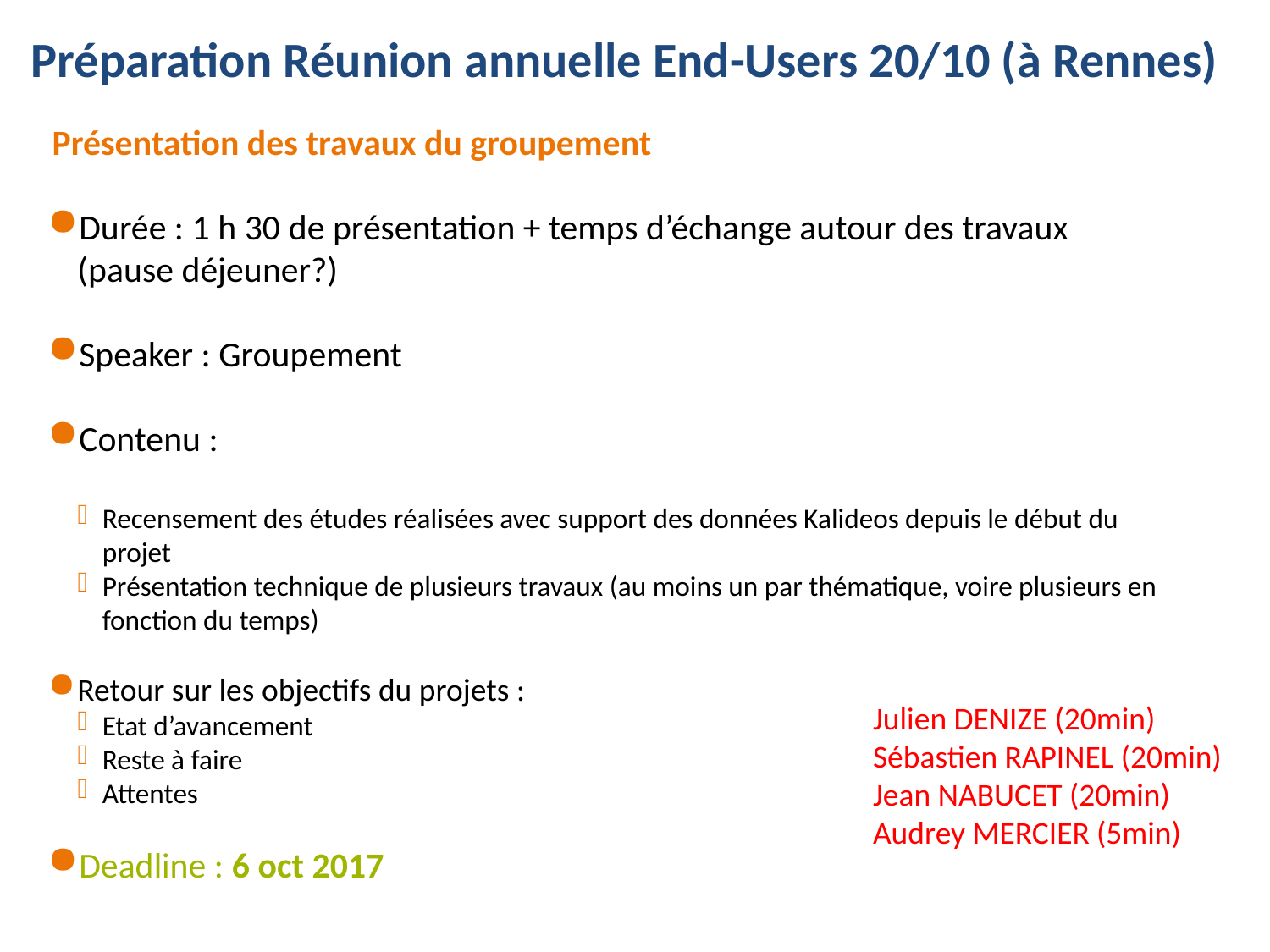

Préparation Réunion annuelle End-Users 20/10 (à Rennes)
Présentation des travaux du groupement

Durée : 1 h 30 de présentation + temps d’échange autour des travaux (pause déjeuner?)

Speaker : Groupement

Contenu :

Recensement des études réalisées avec support des données Kalideos depuis le début du projet
Présentation technique de plusieurs travaux (au moins un par thématique, voire plusieurs en fonction du temps)

Retour sur les objectifs du projets :
Etat d’avancement
Reste à faire
Attentes

Deadline : 6 oct 2017
Julien DENIZE (20min)
Sébastien RAPINEL (20min)
Jean NABUCET (20min)
Audrey MERCIER (5min)